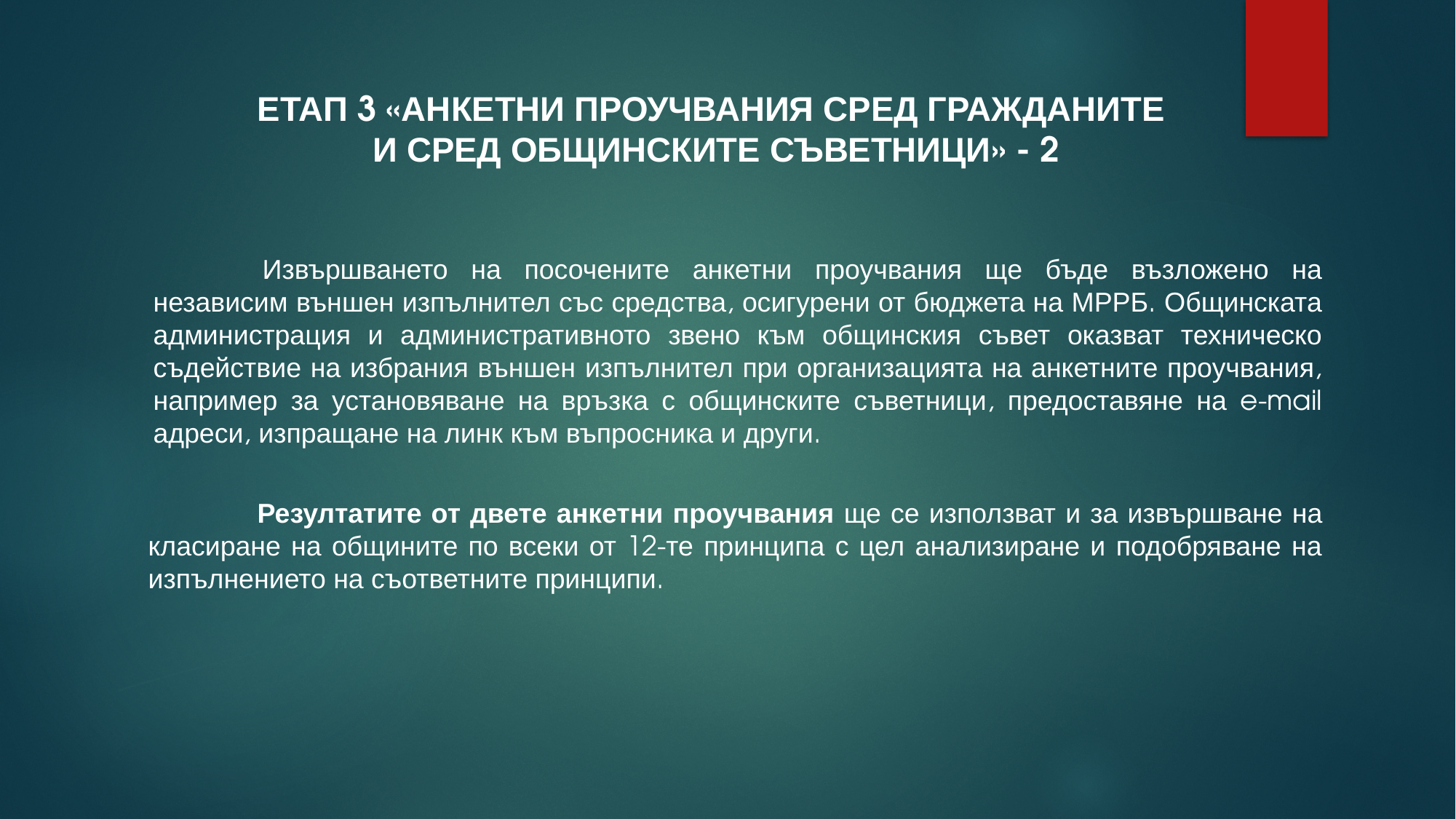

# ЕТАП 3 «АНКЕТНИ ПРОУЧВАНИЯ СРЕД ГРАЖДАНИТЕ И СРЕД ОБЩИНСКИТЕ СЪВЕТНИЦИ» - 2

	Извършването на посочените анкетни проучвания ще бъде възложено на независим външен изпълнител със средства, осигурени от бюджета на МРРБ. Общинската администрация и административното звено към общинския съвет оказват техническо съдействие на избрания външен изпълнител при организацията на анкетните проучвания, например за установяване на връзка с общинските съветници, предоставяне на e-mail адреси, изпращане на линк към въпросника и други.

	Резултатите от двете анкетни проучвания ще се използват и за извършване на класиране на общините по всеки от 12-те принципа с цел анализиране и подобряване на изпълнението на съответните принципи.